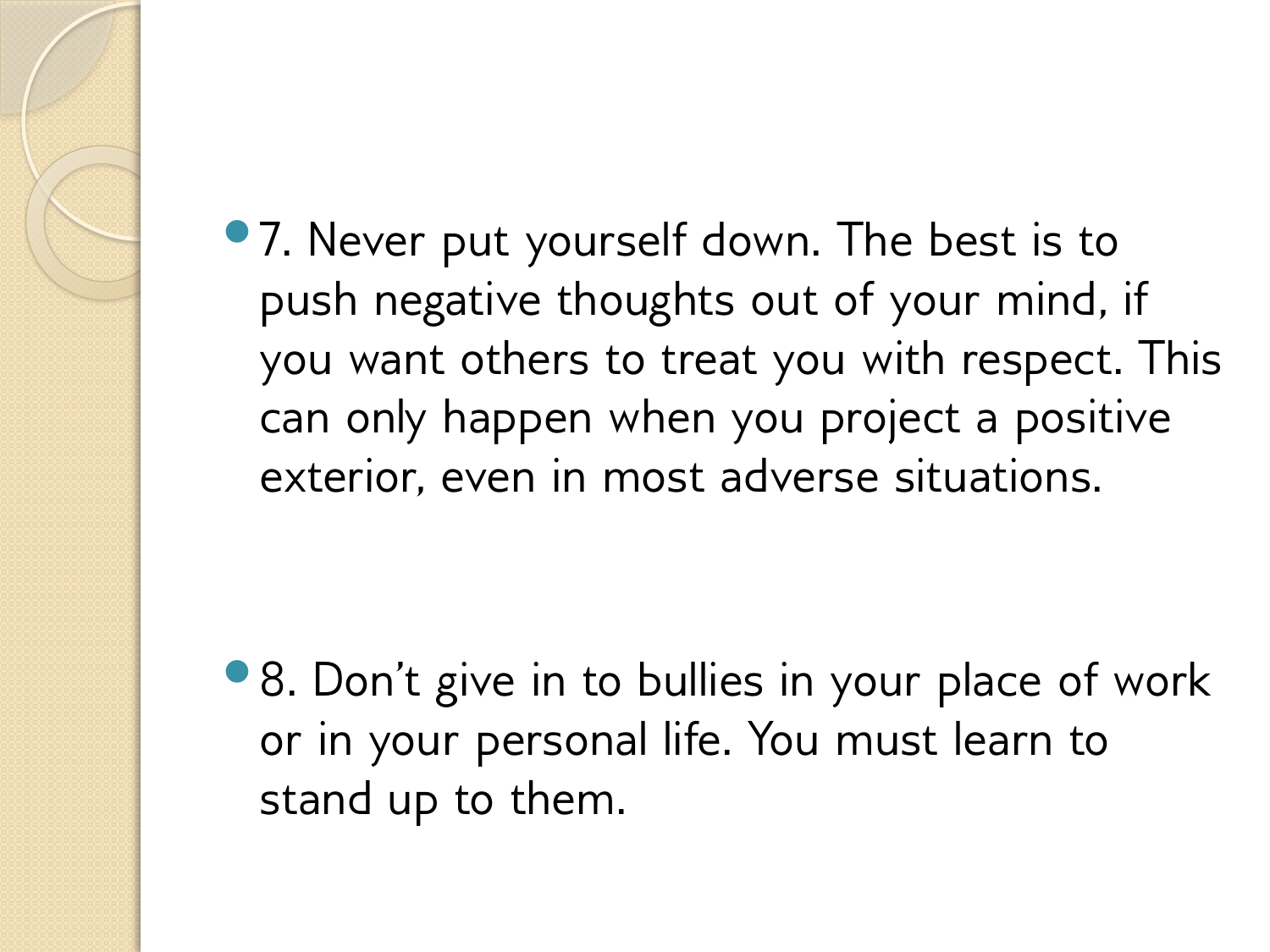

#
7. Never put yourself down. The best is to push negative thoughts out of your mind, if you want others to treat you with respect. This can only happen when you project a positive exterior, even in most adverse situations.

8. Don’t give in to bullies in your place of work or in your personal life. You must learn to stand up to them.